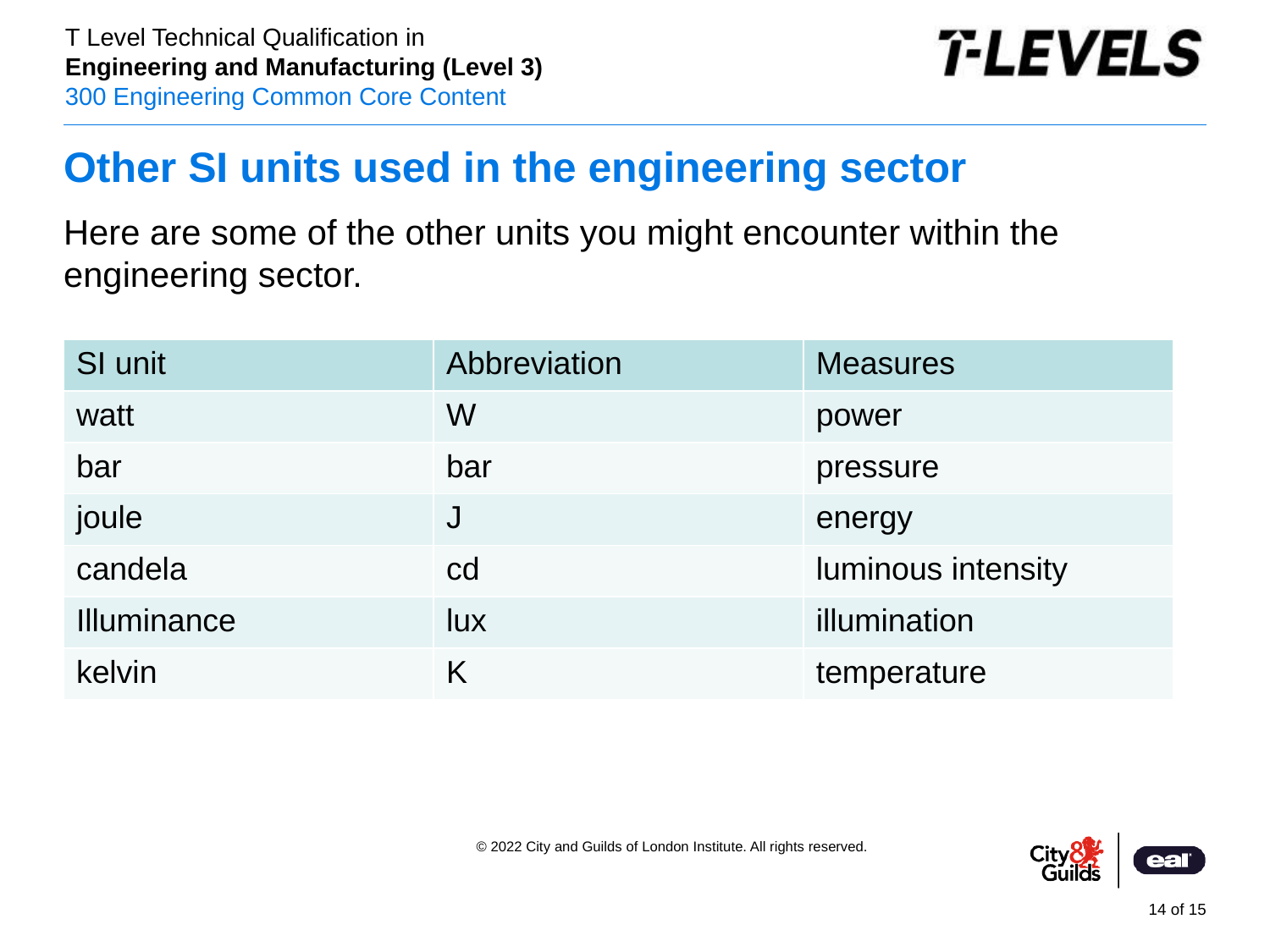

# Other SI units used in the engineering sector
Here are some of the other units you might encounter within the engineering sector.
| SI unit | Abbreviation | Measures |
| --- | --- | --- |
| watt | W | power |
| bar | bar | pressure |
| joule | J | energy |
| candela | cd | luminous intensity |
| Illuminance | lux | illumination |
| kelvin | K | temperature |